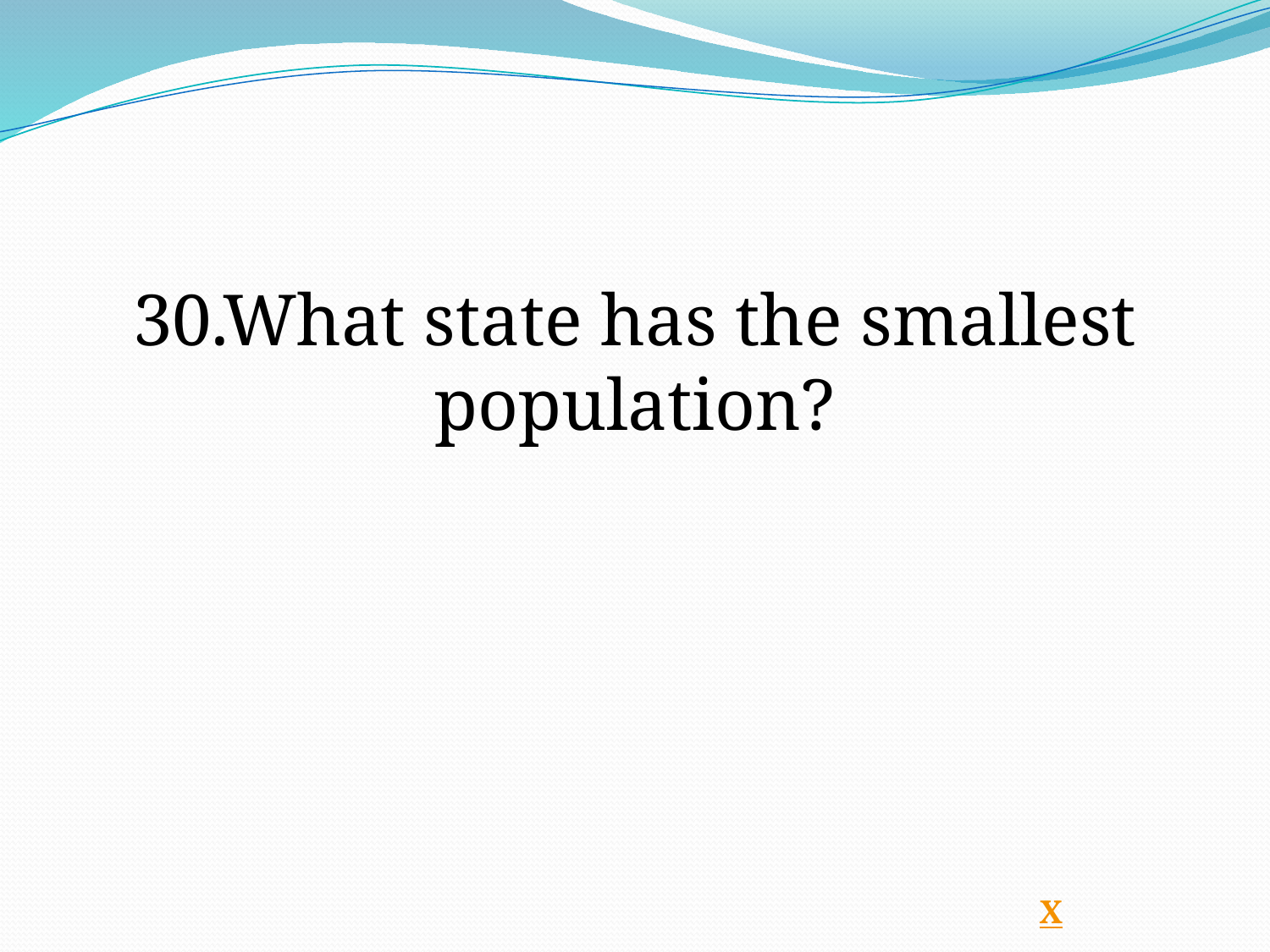

30.What state has the smallest population?
Х